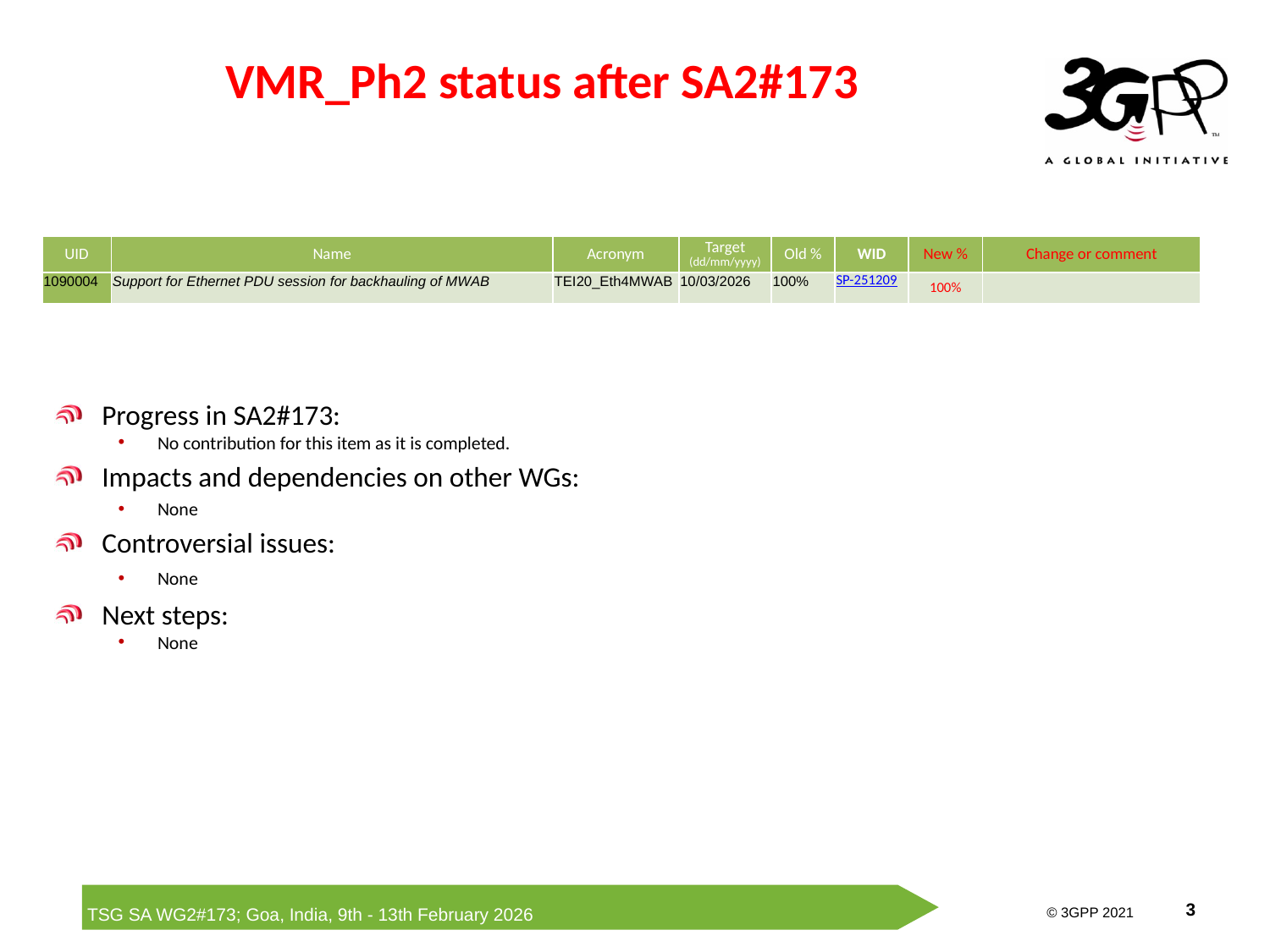

VMR_Ph2 status after SA2#173
| UID | Name | Acronym | Target (dd/mm/yyyy) | Old % | WID | New % | Change or comment |
| --- | --- | --- | --- | --- | --- | --- | --- |
| 1090004 | Support for Ethernet PDU session for backhauling of MWAB | TEI20\_Eth4MWAB | 10/03/2026 | 100% | SP-251209 | 100% |  |
Progress in SA2#173:
No contribution for this item as it is completed.
Impacts and dependencies on other WGs:
None
Controversial issues:
None
Next steps:
None